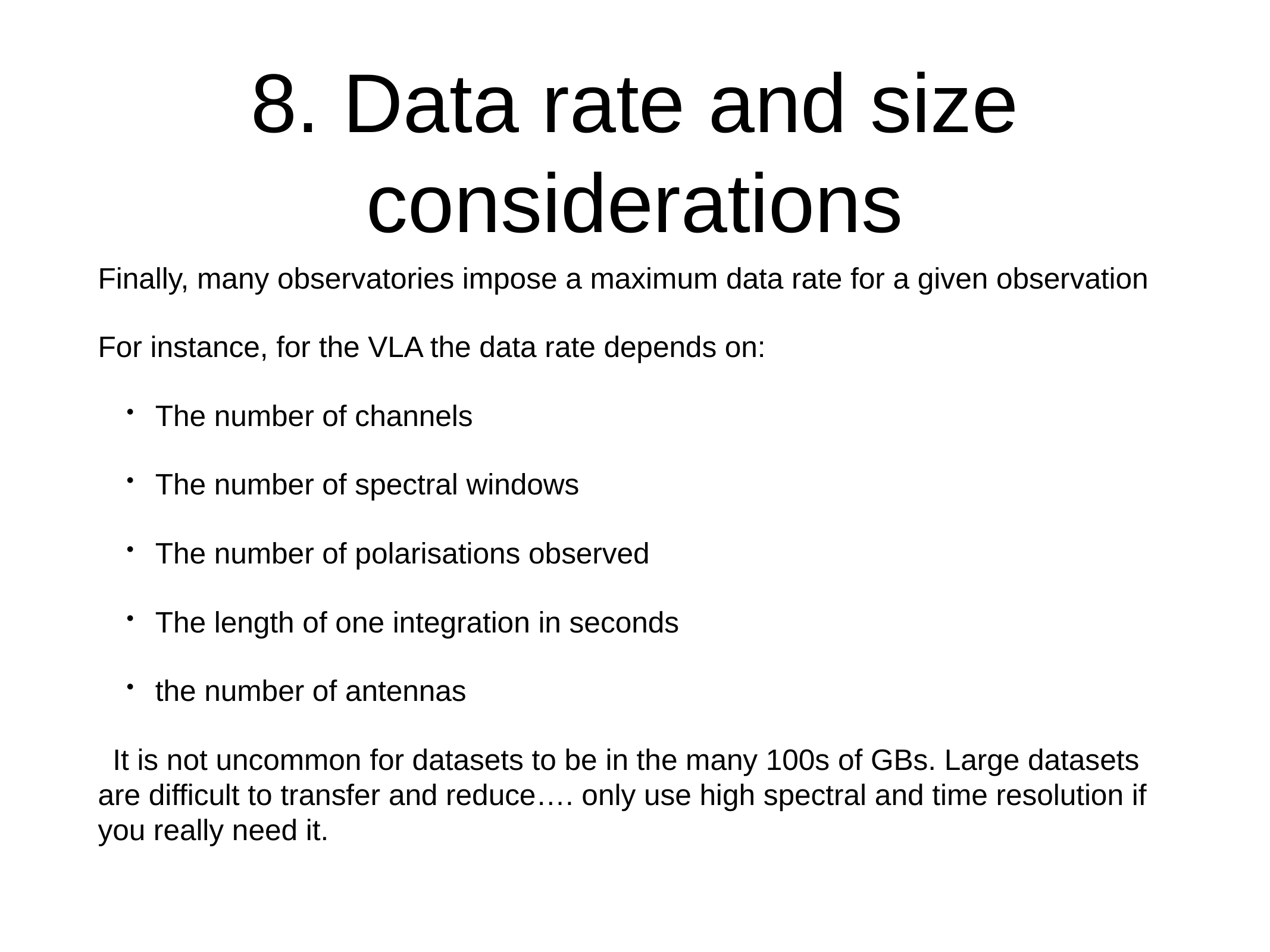

# 8. Data rate and size considerations
Finally, many observatories impose a maximum data rate for a given observation
For instance, for the VLA the data rate depends on:
The number of channels
The number of spectral windows
The number of polarisations observed
The length of one integration in seconds
the number of antennas
It is not uncommon for datasets to be in the many 100s of GBs. Large datasets are difficult to transfer and reduce…. only use high spectral and time resolution if you really need it.